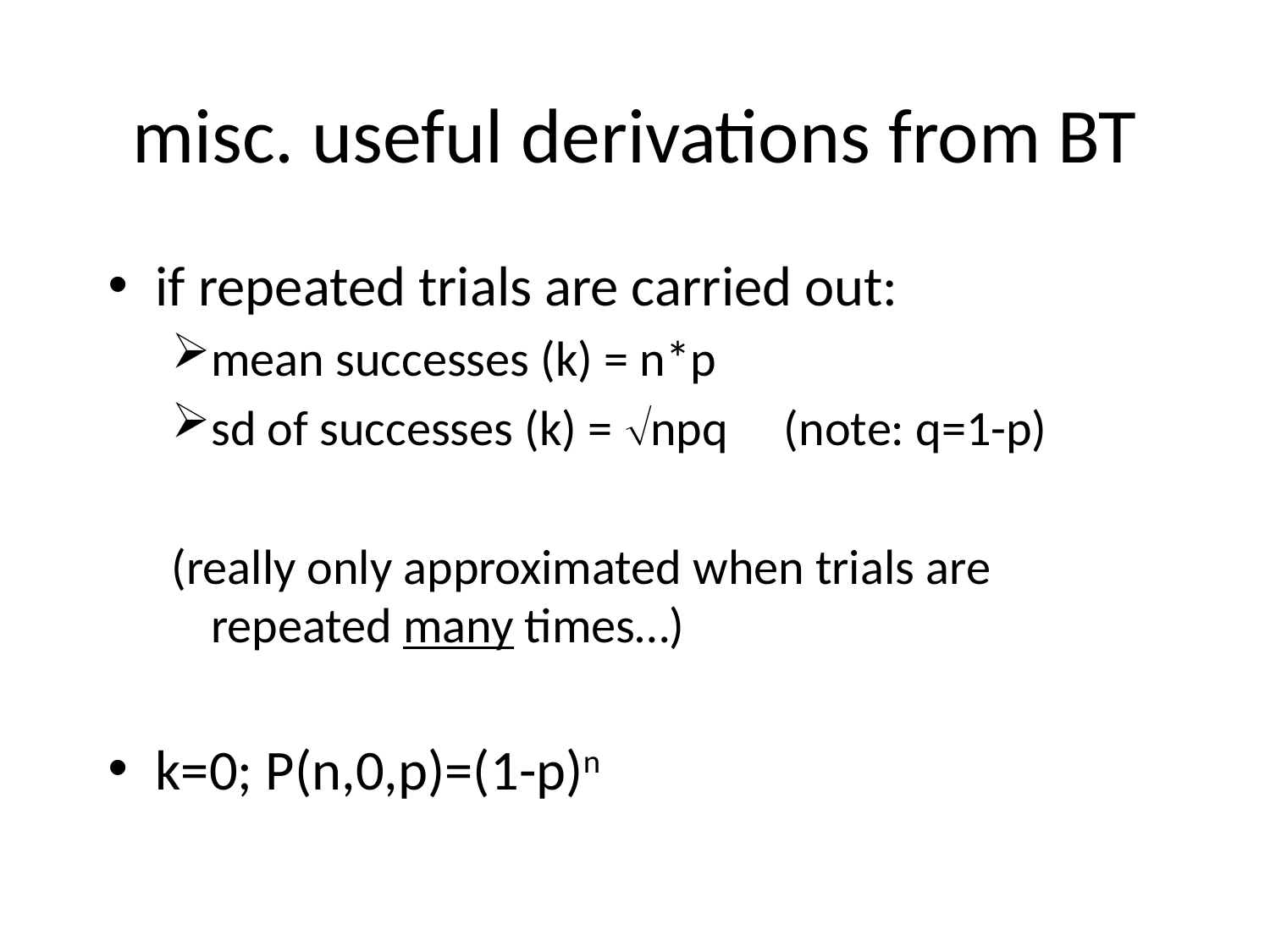

# misc. useful derivations from BT
if repeated trials are carried out:
mean successes (k) = n*p
sd of successes (k) = √npq     (note: q=1-p)

(really only approximated when trials are repeated many times…)

k=0; P(n,0,p)=(1-p)n